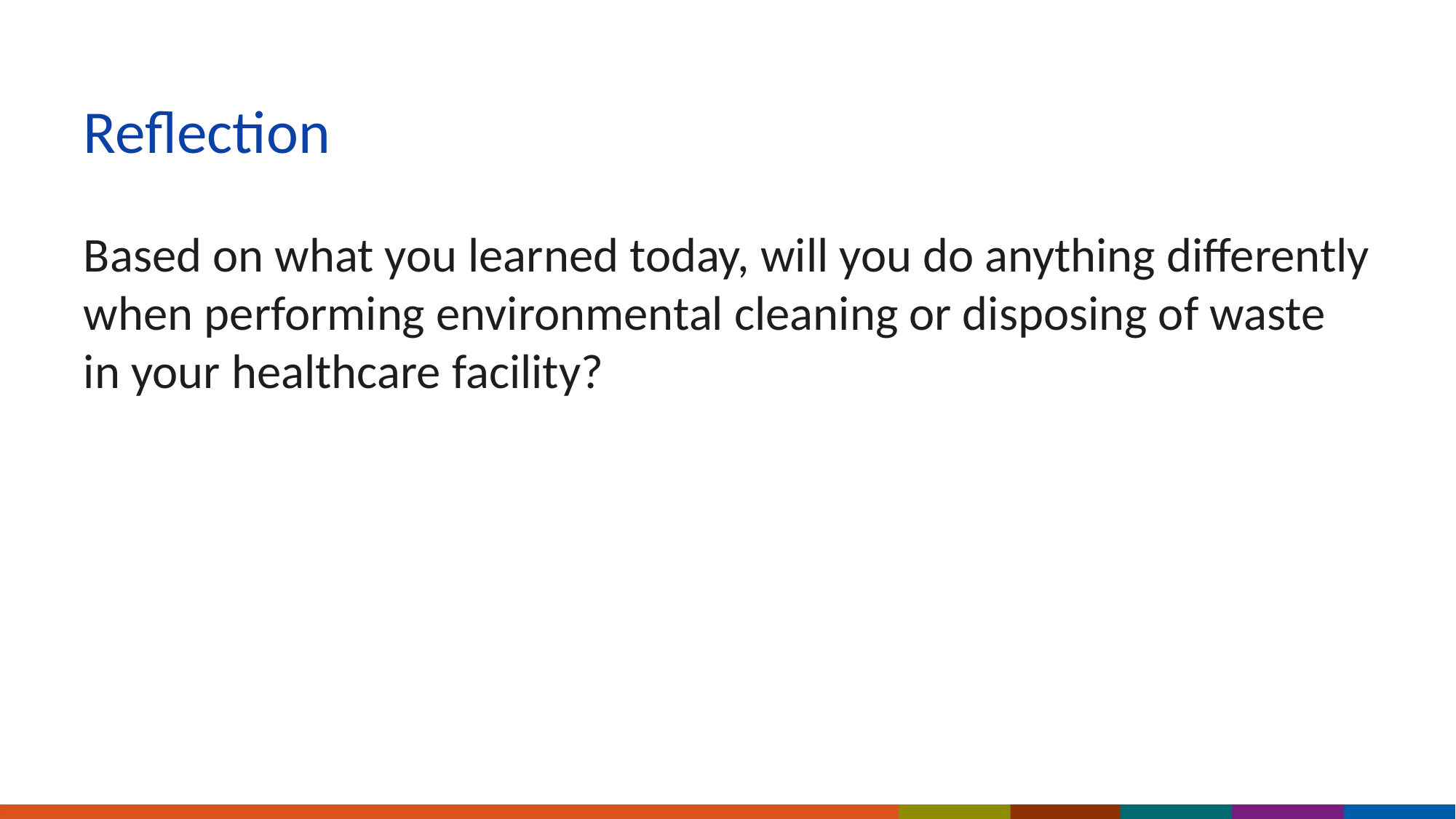

# Reflection
Based on what you learned today, will you do anything differently when performing environmental cleaning or disposing of waste in your healthcare facility?